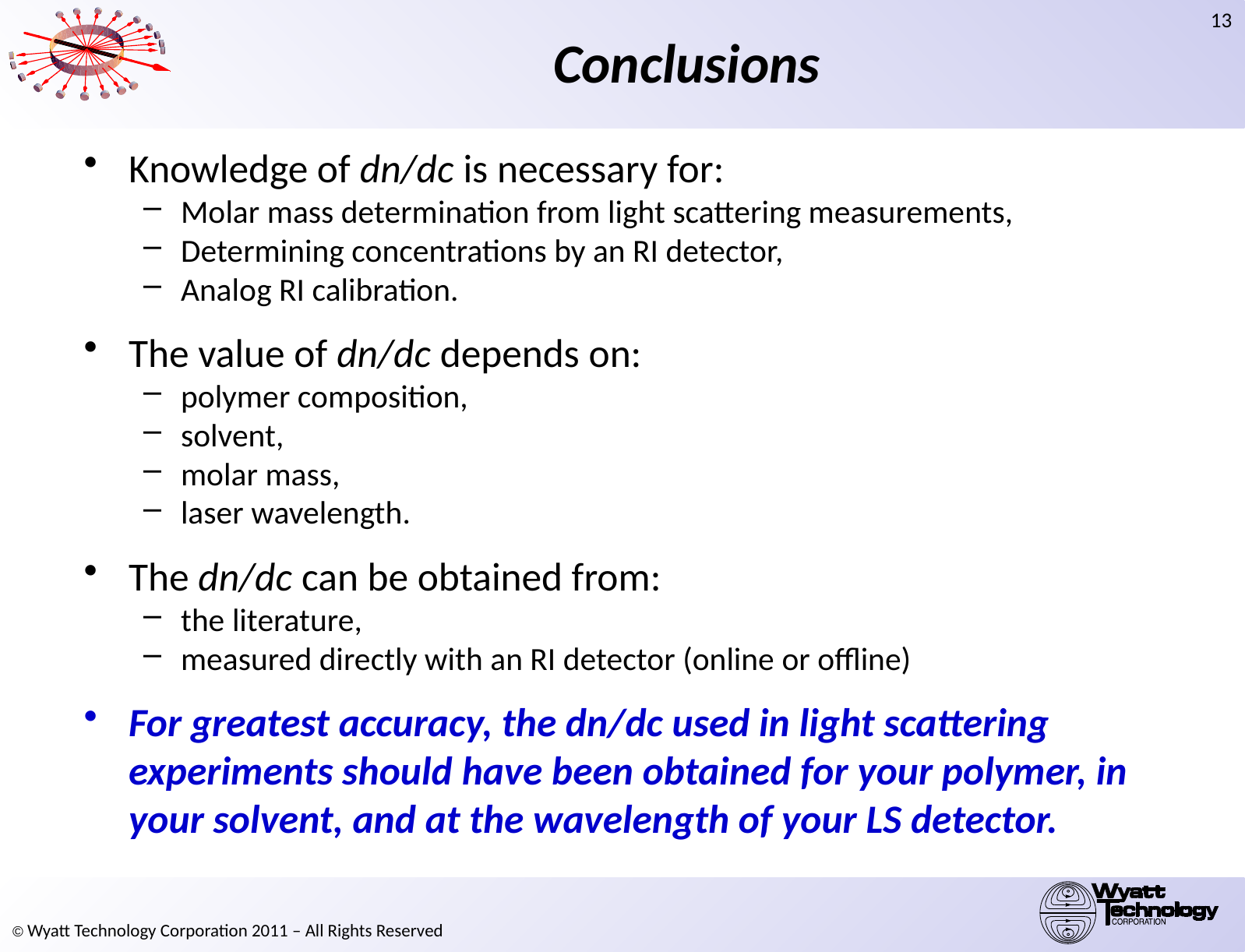

# Conclusions
Knowledge of dn/dc is necessary for:
Molar mass determination from light scattering measurements,
Determining concentrations by an RI detector,
Analog RI calibration.
The value of dn/dc depends on:
polymer composition,
solvent,
molar mass,
laser wavelength.
The dn/dc can be obtained from:
the literature,
measured directly with an RI detector (online or offline)
For greatest accuracy, the dn/dc used in light scattering experiments should have been obtained for your polymer, in your solvent, and at the wavelength of your LS detector.